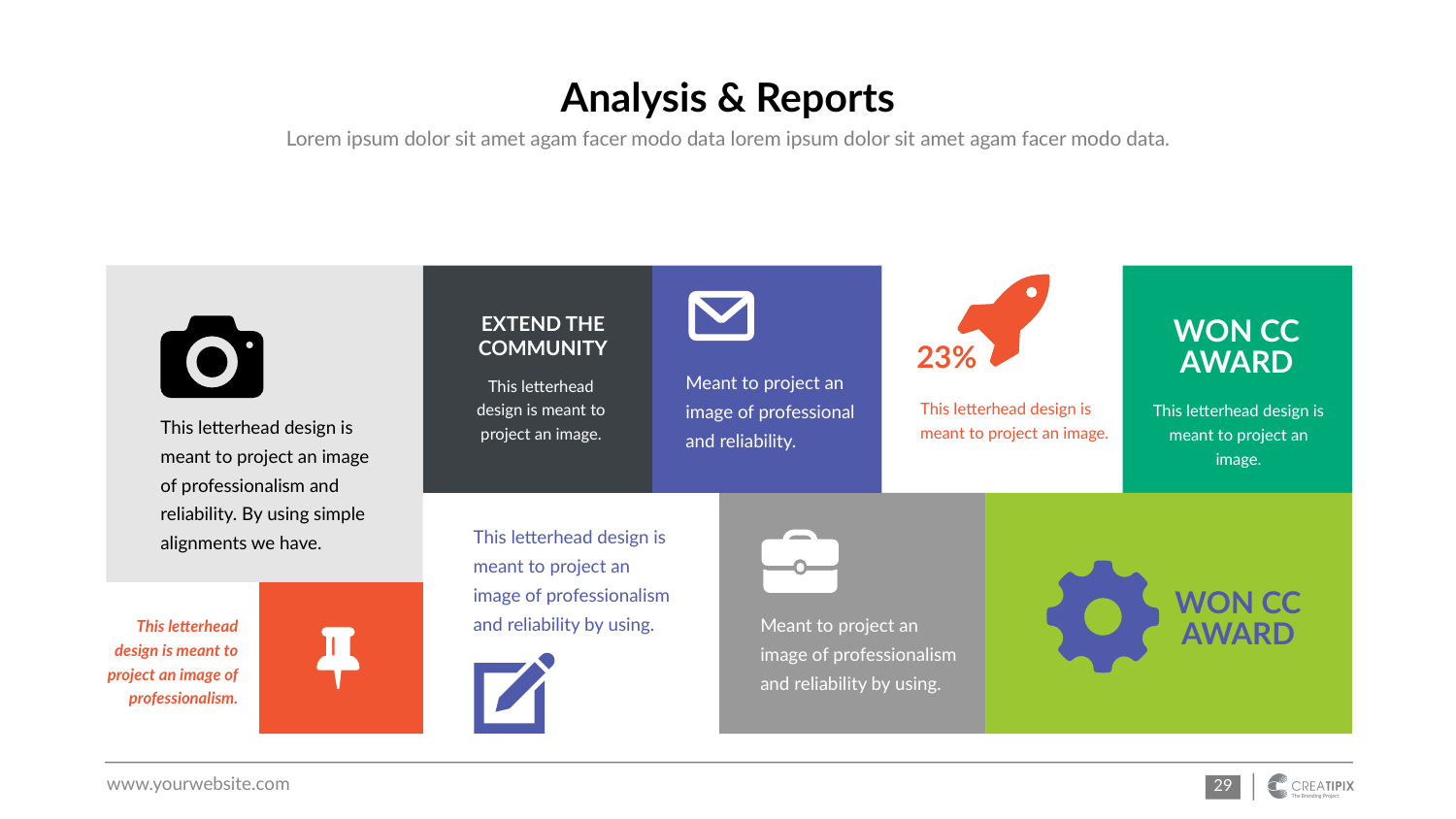

# Analysis & Reports
Lorem ipsum dolor sit amet agam facer modo data lorem ipsum dolor sit amet agam facer modo data.

EXTEND THE COMMUNITY

WON CC AWARD
23%
Meant to project an image of professional and reliability.
This letterhead design is meant to project an image.
This letterhead design is meant to project an image.
This letterhead design is meant to project an image.
This letterhead design is meant to project an image of professionalism and reliability. By using simple alignments we have.

This letterhead design is meant to project an image of professionalism and reliability by using.

WON CC AWARD
Meant to project an image of professionalism and reliability by using.
This letterhead design is meant to project an image of professionalism.

29
www.yourwebsite.com